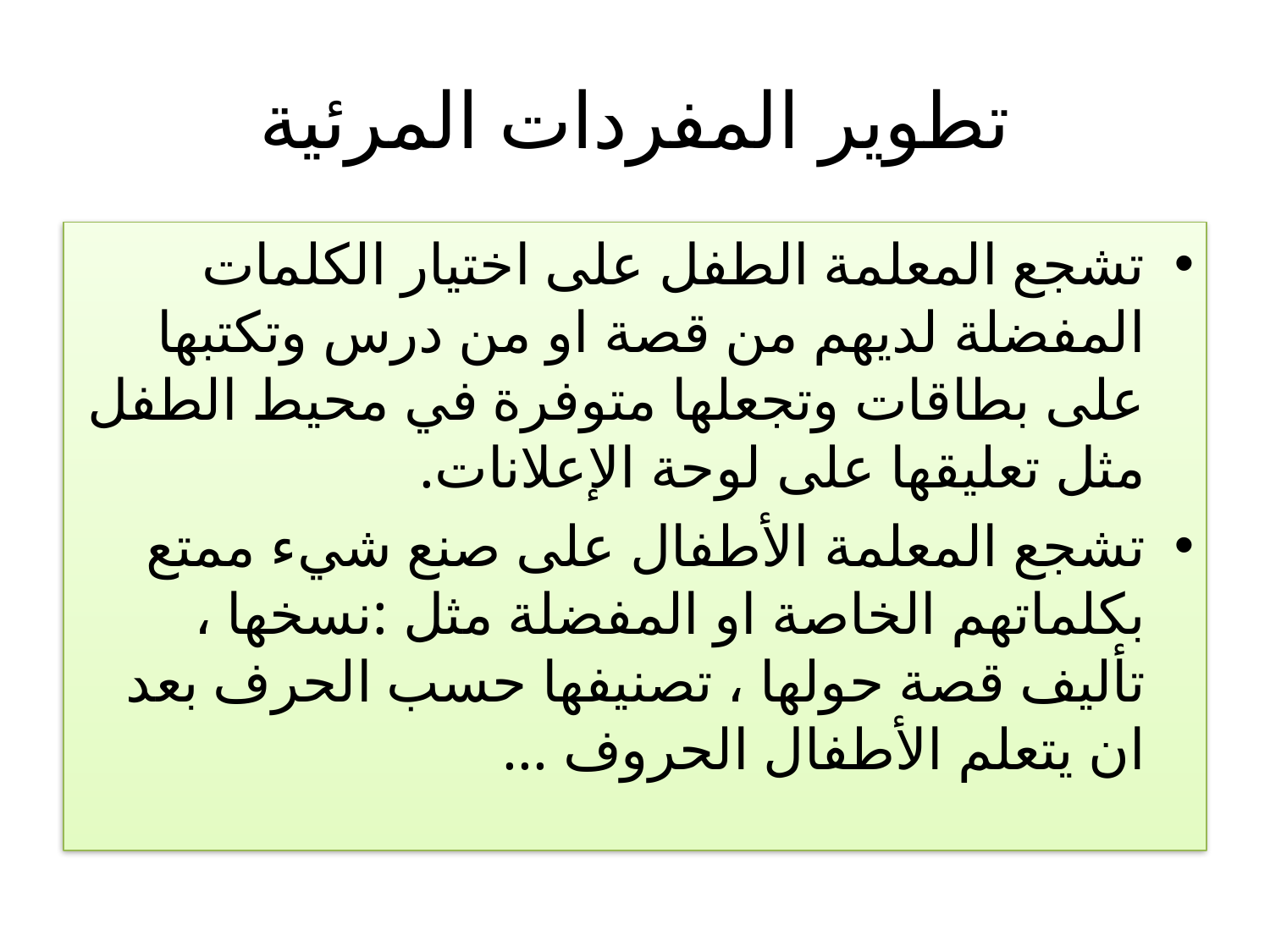

# تطوير المفردات المرئية
تشجع المعلمة الطفل على اختيار الكلمات المفضلة لديهم من قصة او من درس وتكتبها على بطاقات وتجعلها متوفرة في محيط الطفل مثل تعليقها على لوحة الإعلانات.
تشجع المعلمة الأطفال على صنع شيء ممتع بكلماتهم الخاصة او المفضلة مثل :نسخها ، تأليف قصة حولها ، تصنيفها حسب الحرف بعد ان يتعلم الأطفال الحروف ...